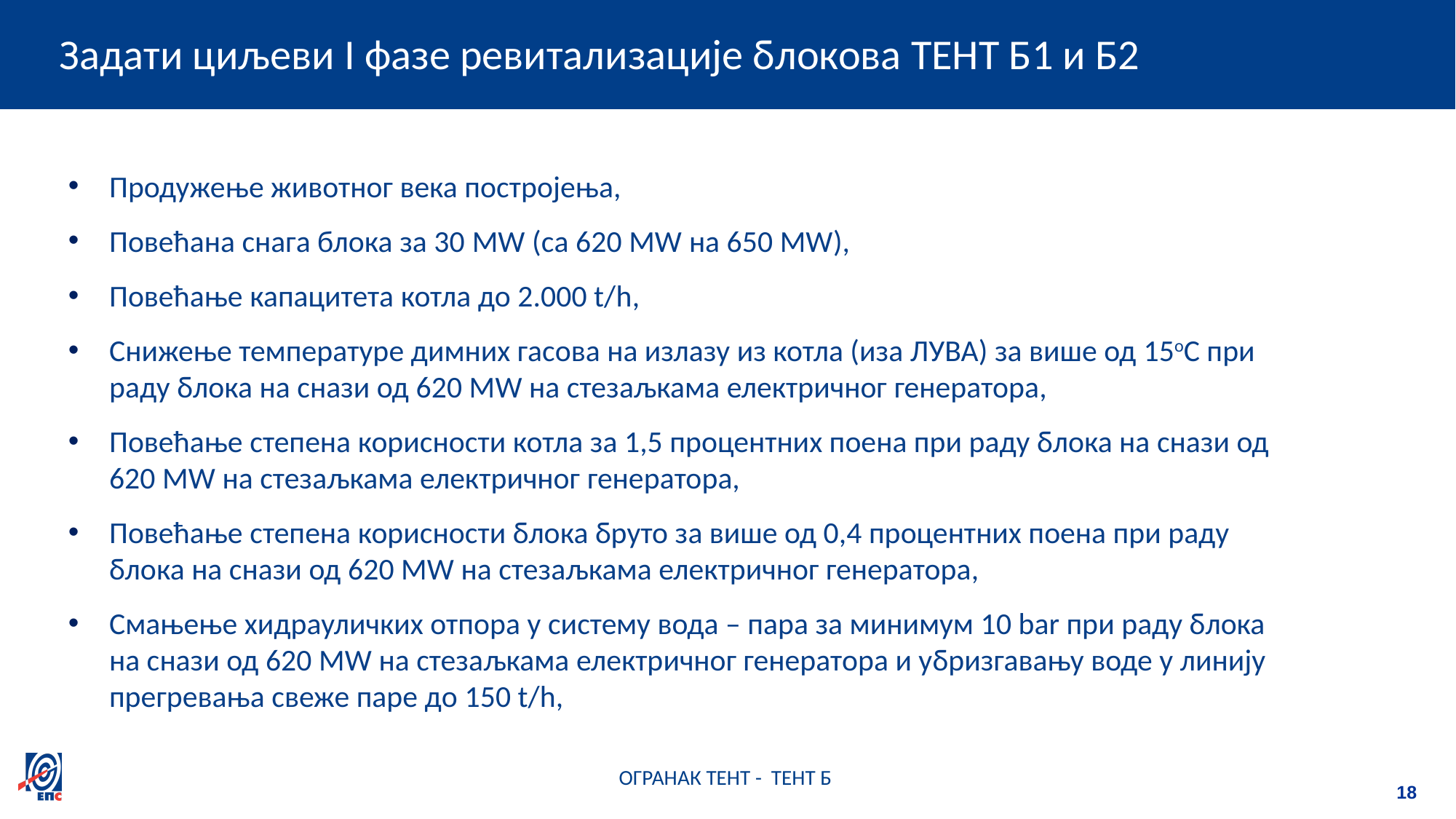

# Задати циљеви I фазе ревитализације блокова ТЕНТ Б1 и Б2
Продужење животног века постројења,
Повећана снага блока за 30 MW (са 620 MW на 650 MW),
Повећање капацитета котла до 2.000 t/h,
Снижење температуре димних гасова на излазу из котла (иза ЛУВА) за више од 15oC при раду блока на снази од 620 MW на стезаљкама електричног генератора,
Повећање степена корисности котла за 1,5 процентних поена при раду блока на снази од 620 MW на стезаљкама електричног генератора,
Повећање степена корисности блока бруто за више од 0,4 процентних поена при раду блока на снази од 620 MW на стезаљкама електричног генератора,
Смањење хидрауличких отпора у систему вода – пара за минимум 10 bar при раду блока на снази од 620 MW на стезаљкама електричног генератора и убризгавању воде у линију прегревања свеже паре до 150 t/h,
ОГРАНАК ТЕНТ -  ТЕНТ Б